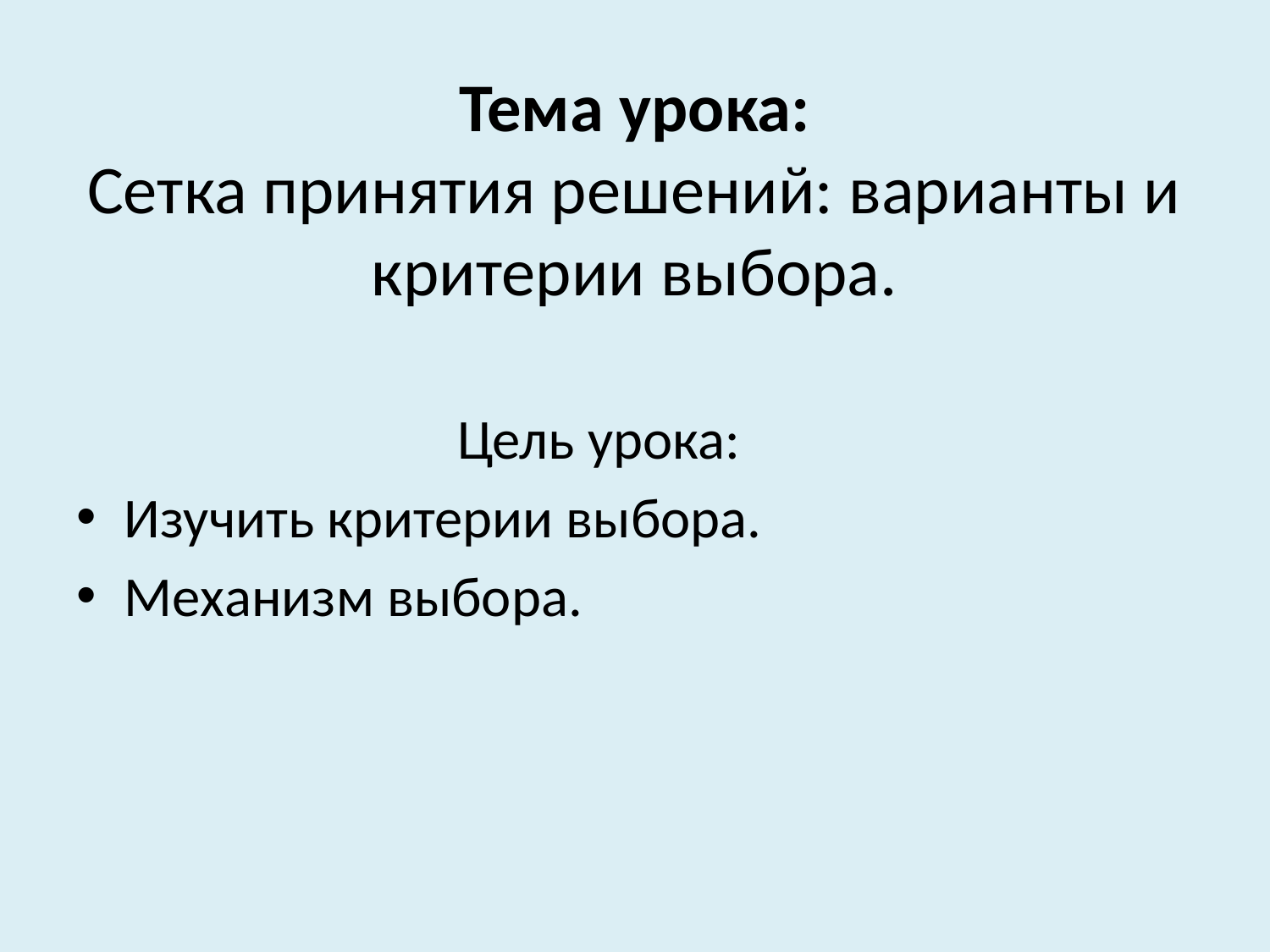

# Тема урока: Сетка принятия решений: варианты и критерии выбора.
                              Цель урока:
Изучить критерии выбора.
Механизм выбора.